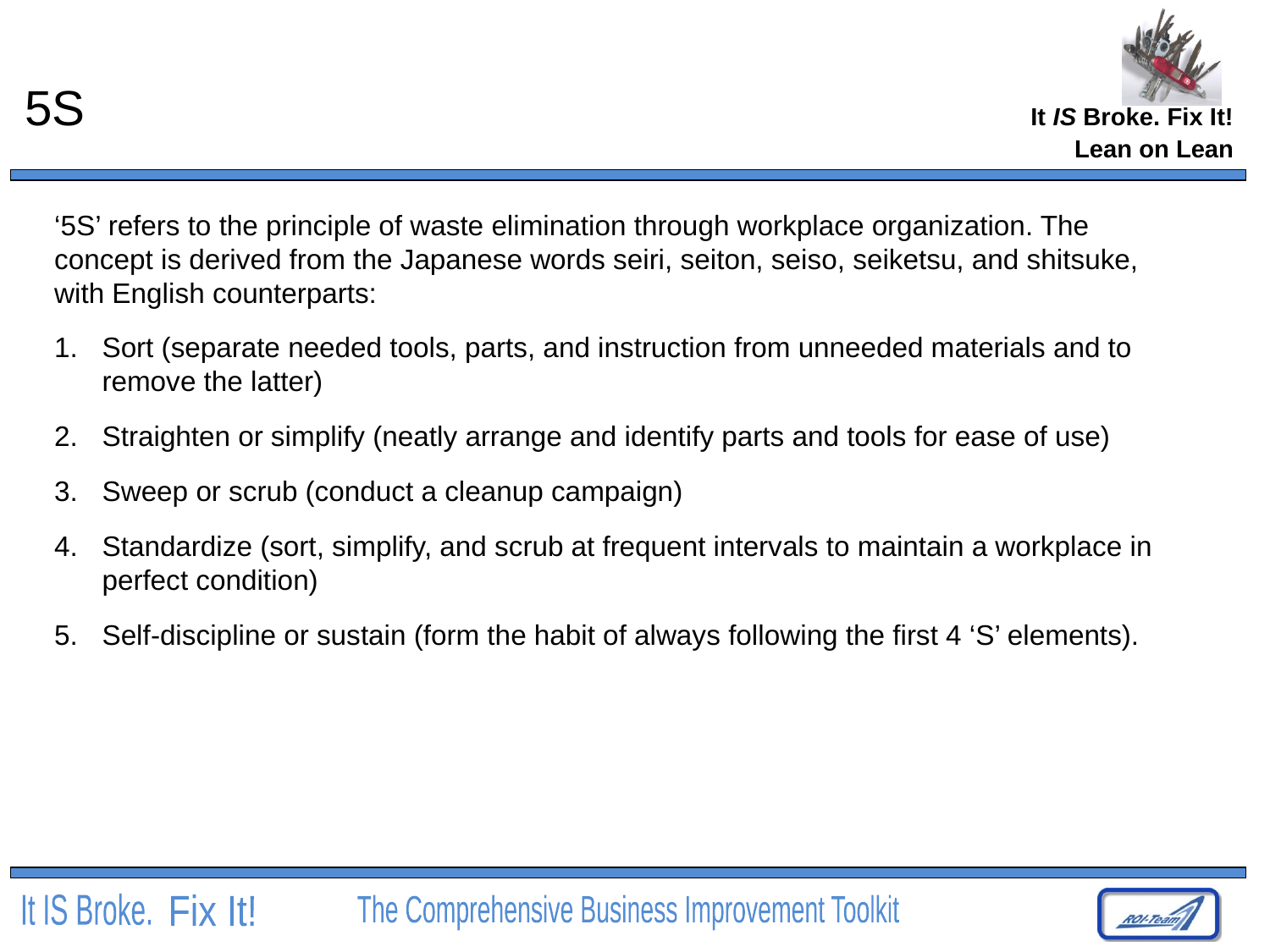

# 5S
Lean on Lean
‘5S’ refers to the principle of waste elimination through workplace organization. The concept is derived from the Japanese words seiri, seiton, seiso, seiketsu, and shitsuke, with English counterparts:
Sort (separate needed tools, parts, and instruction from unneeded materials and to remove the latter)
Straighten or simplify (neatly arrange and identify parts and tools for ease of use)
Sweep or scrub (conduct a cleanup campaign)
Standardize (sort, simplify, and scrub at frequent intervals to maintain a workplace in perfect condition)
Self-discipline or sustain (form the habit of always following the first 4 ‘S’ elements).
Working
Walking